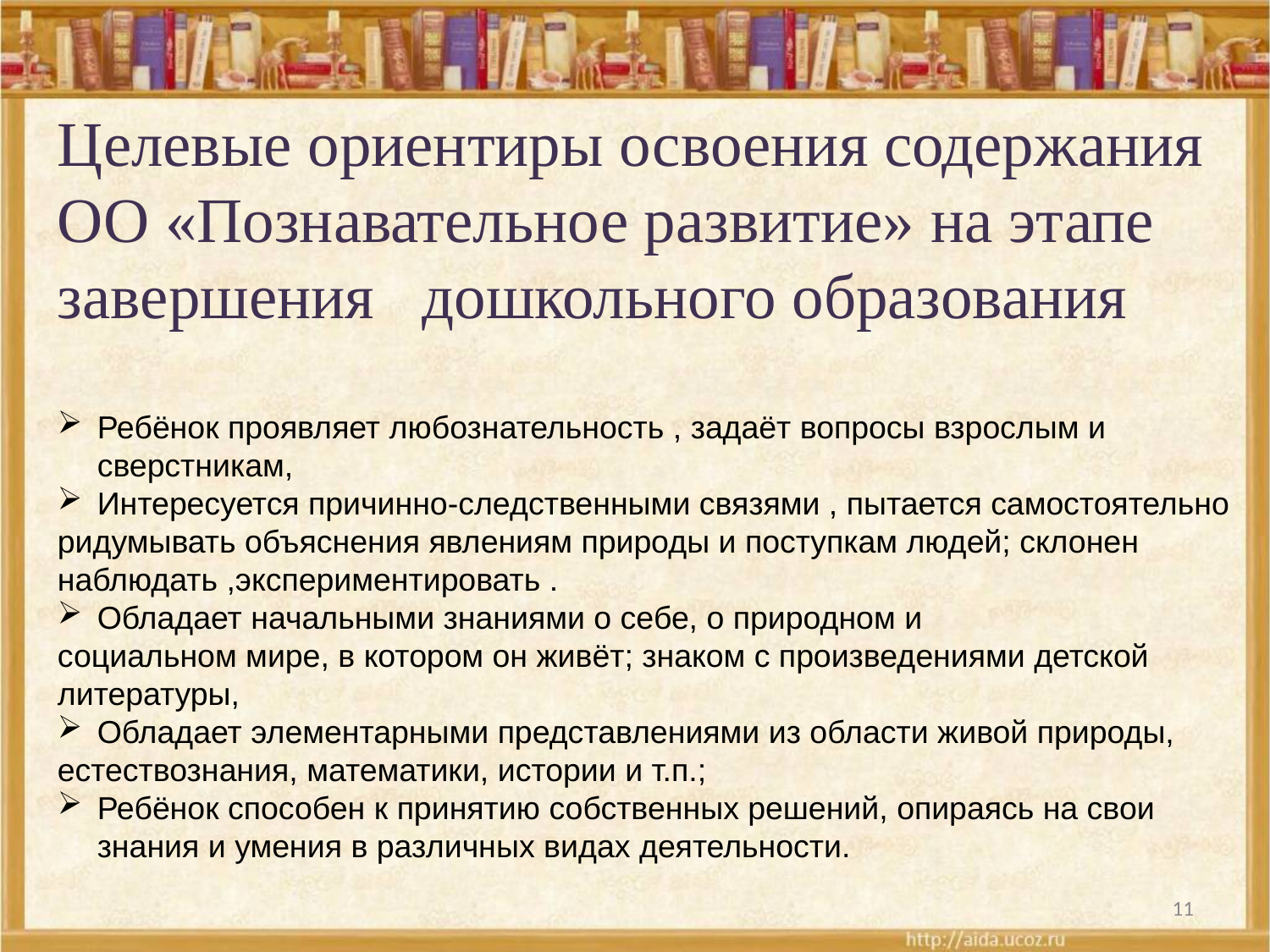

Целевые ориентиры освоения содержания
ОО «Познавательное развитие» на этапе завершения   дошкольного образования

Ребёнок проявляет любознательность , задаёт вопросы взрослым и сверстникам,
Интересуется причинно-следственными связями , пытается самостоятельно
ридумывать объяснения явлениям природы и поступкам людей; склонен наблюдать ,экспериментировать .
Обладает начальными знаниями о себе, о природном и
социальном мире, в котором он живёт; знаком с произведениями детской литературы,
Обладает элементарными представлениями из области живой природы,
естествознания, математики, истории и т.п.;
Ребёнок способен к принятию собственных решений, опираясь на свои знания и умения в различных видах деятельности.
11